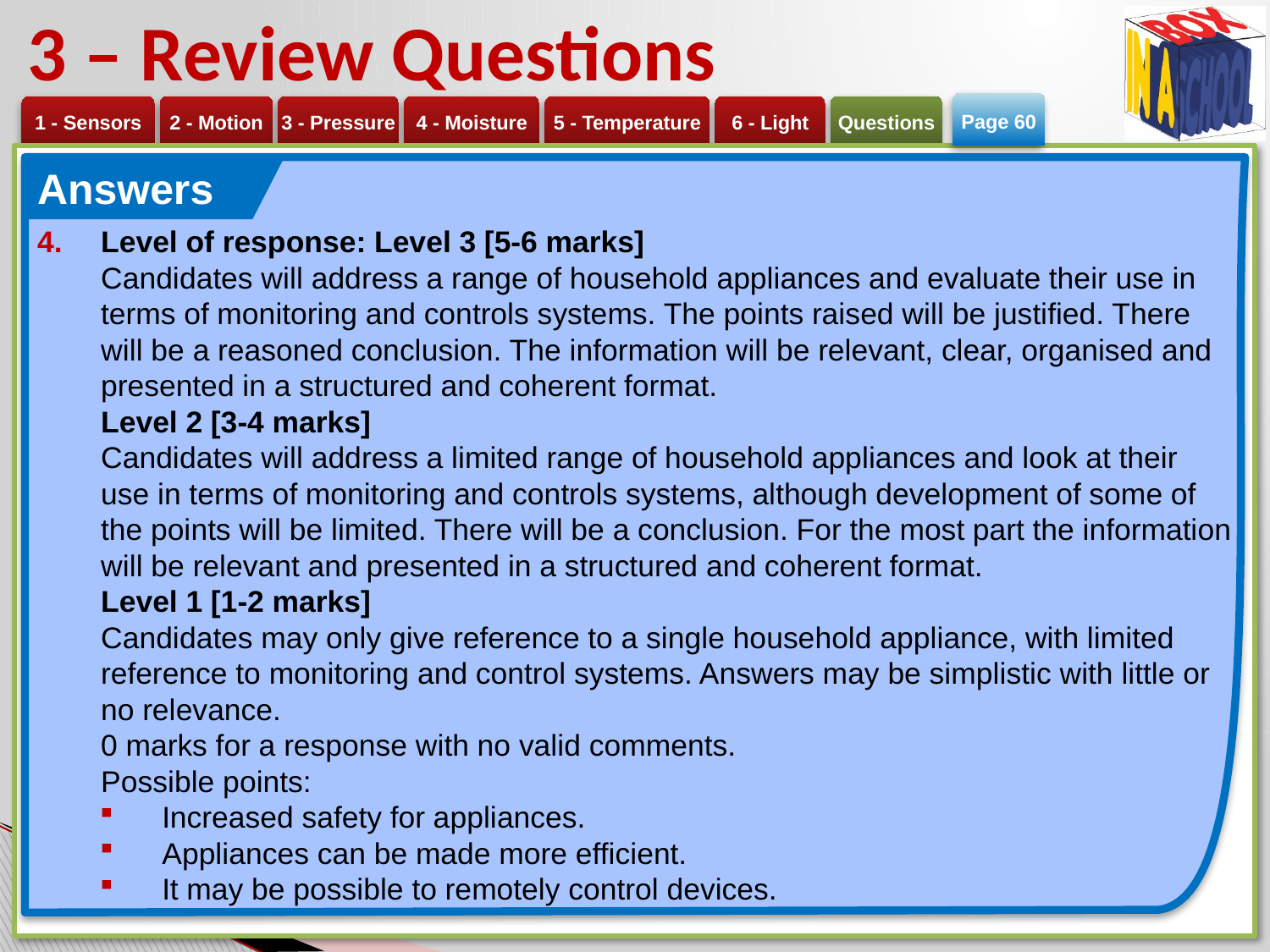

# 3 – Review Questions
Page 60
Answers

Level of response: Level 3 [5-6 marks]
Candidates will address a range of household appliances and evaluate their use in terms of monitoring and controls systems. The points raised will be justified. There will be a reasoned conclusion. The information will be relevant, clear, organised and presented in a structured and coherent format.
Level 2 [3-4 marks]
Candidates will address a limited range of household appliances and look at their use in terms of monitoring and controls systems, although development of some of the points will be limited. There will be a conclusion. For the most part the information will be relevant and presented in a structured and coherent format.
Level 1 [1-2 marks]
Candidates may only give reference to a single household appliance, with limited reference to monitoring and control systems. Answers may be simplistic with little or no relevance.
0 marks for a response with no valid comments.
Possible points:
Increased safety for appliances.
Appliances can be made more efficient.
It may be possible to remotely control devices.